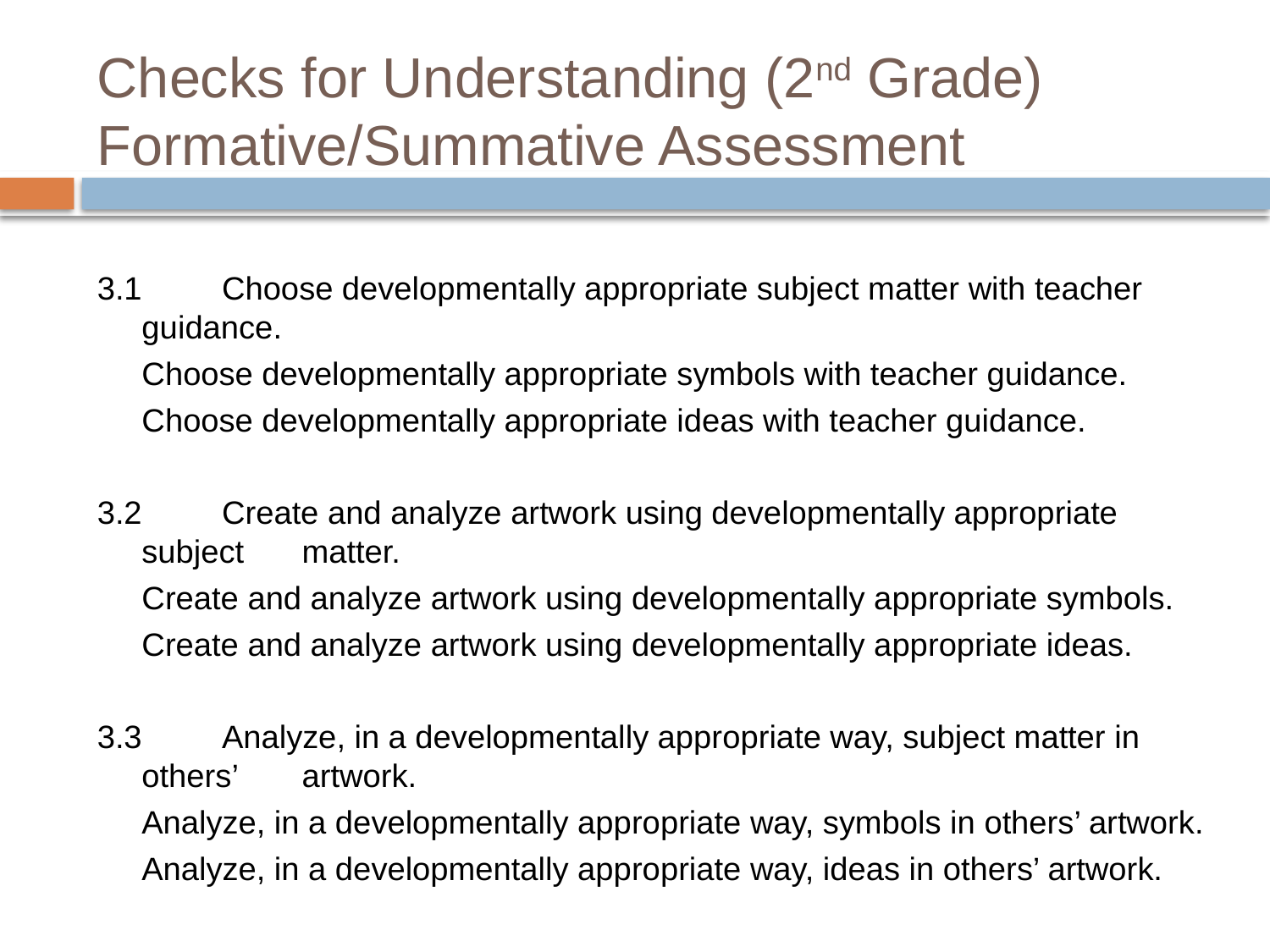

# Checks for Understanding (2nd Grade) Formative/Summative Assessment
3.1 	Choose developmentally appropriate subject matter with teacher 	guidance.
		Choose developmentally appropriate symbols with teacher guidance.
		Choose developmentally appropriate ideas with teacher guidance.

3.2 	Create and analyze artwork using developmentally appropriate subject 	matter.
		Create and analyze artwork using developmentally appropriate symbols.
		Create and analyze artwork using developmentally appropriate ideas.

3.3 	Analyze, in a developmentally appropriate way, subject matter in others’ 	artwork.
		Analyze, in a developmentally appropriate way, symbols in others’ artwork.
		Analyze, in a developmentally appropriate way, ideas in others’ artwork.